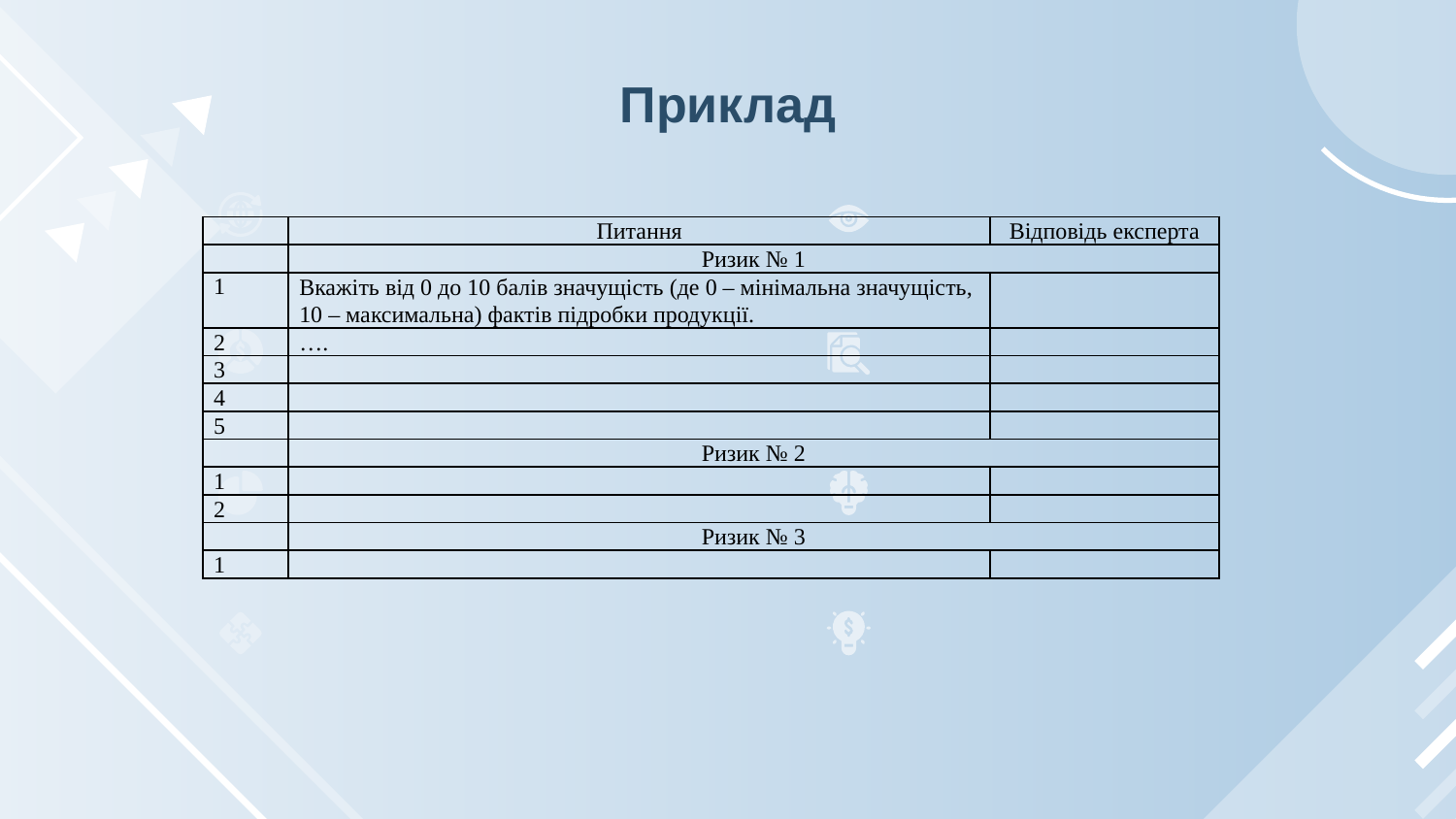

# Приклад

|  | Питання | Відповідь експерта |
| --- | --- | --- |
|  | Ризик № 1 |  |
| 1 | Вкажіть від 0 до 10 балів значущість (де 0 – мінімальна значущість, 10 – максимальна) фактів підробки продукції. |  |
| 2 | …. |  |
| 3 |  |  |
| 4 |  |  |
| 5 |  |  |
|  | Ризик № 2 |  |
| 1 |  |  |
| 2 |  |  |
|  | Ризик № 3 |  |
| 1 |  |  |